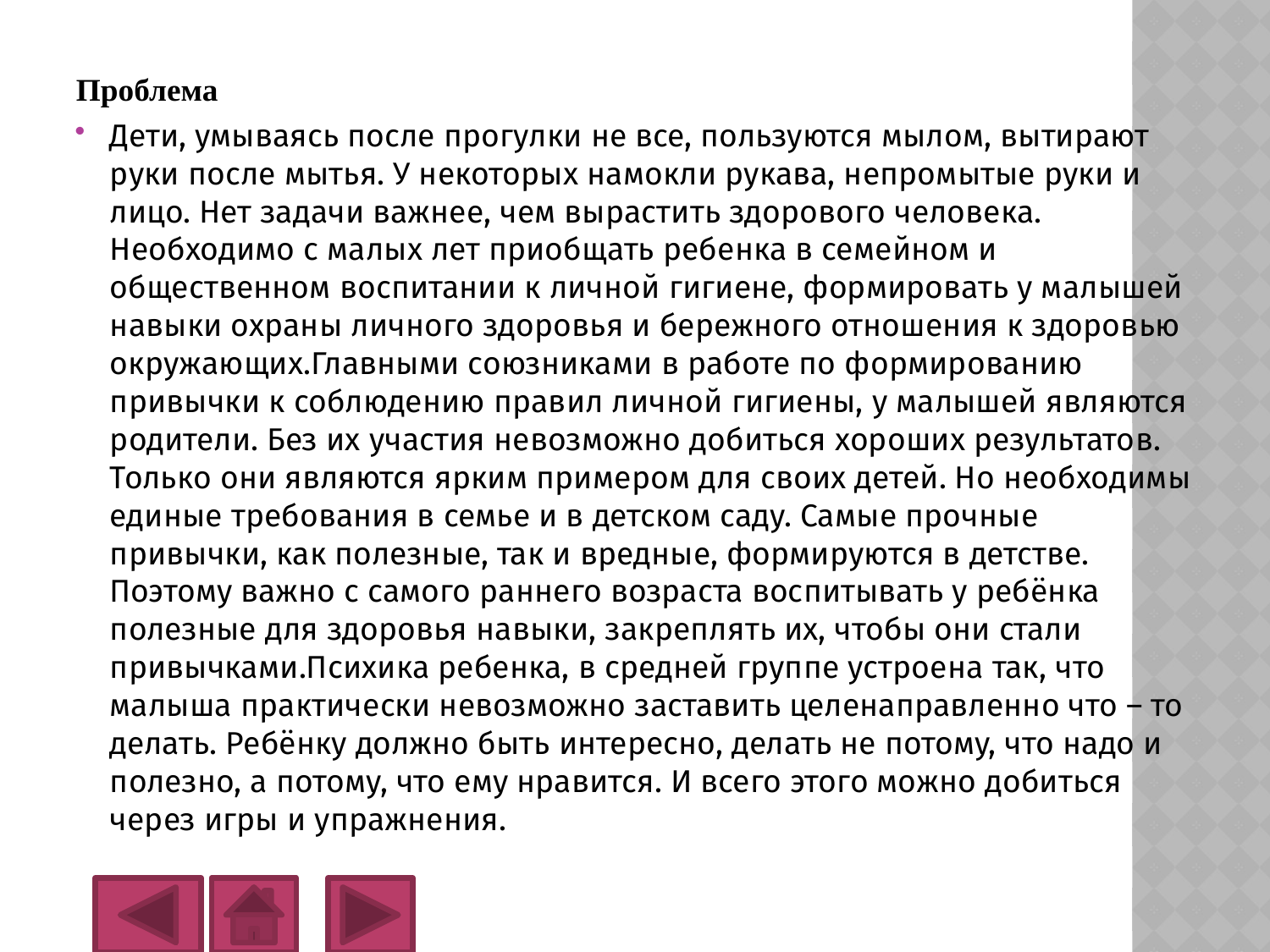

Проблема
Дети, умываясь после прогулки не все, пользуются мылом, вытирают руки после мытья. У некоторых намокли рукава, непромытые руки и лицо. Нет задачи важнее, чем вырастить здорового человека. Необходимо с малых лет приобщать ребенка в семейном и общественном воспитании к личной гигиене, формировать у малышей навыки охраны личного здоровья и бережного отношения к здоровью окружающих.Главными союзниками в работе по формированию привычки к соблюдению правил личной гигиены, у малышей являются родители. Без их участия невозможно добиться хороших результатов. Только они являются ярким примером для своих детей. Но необходимы единые требования в семье и в детском саду. Самые прочные привычки, как полезные, так и вредные, формируются в детстве. Поэтому важно с самого раннего возраста воспитывать у ребёнка полезные для здоровья навыки, закреплять их, чтобы они стали привычками.Психика ребенка, в средней группе устроена так, что малыша практически невозможно заставить целенаправленно что – то делать. Ребёнку должно быть интересно, делать не потому, что надо и полезно, а потому, что ему нравится. И всего этого можно добиться через игры и упражнения.